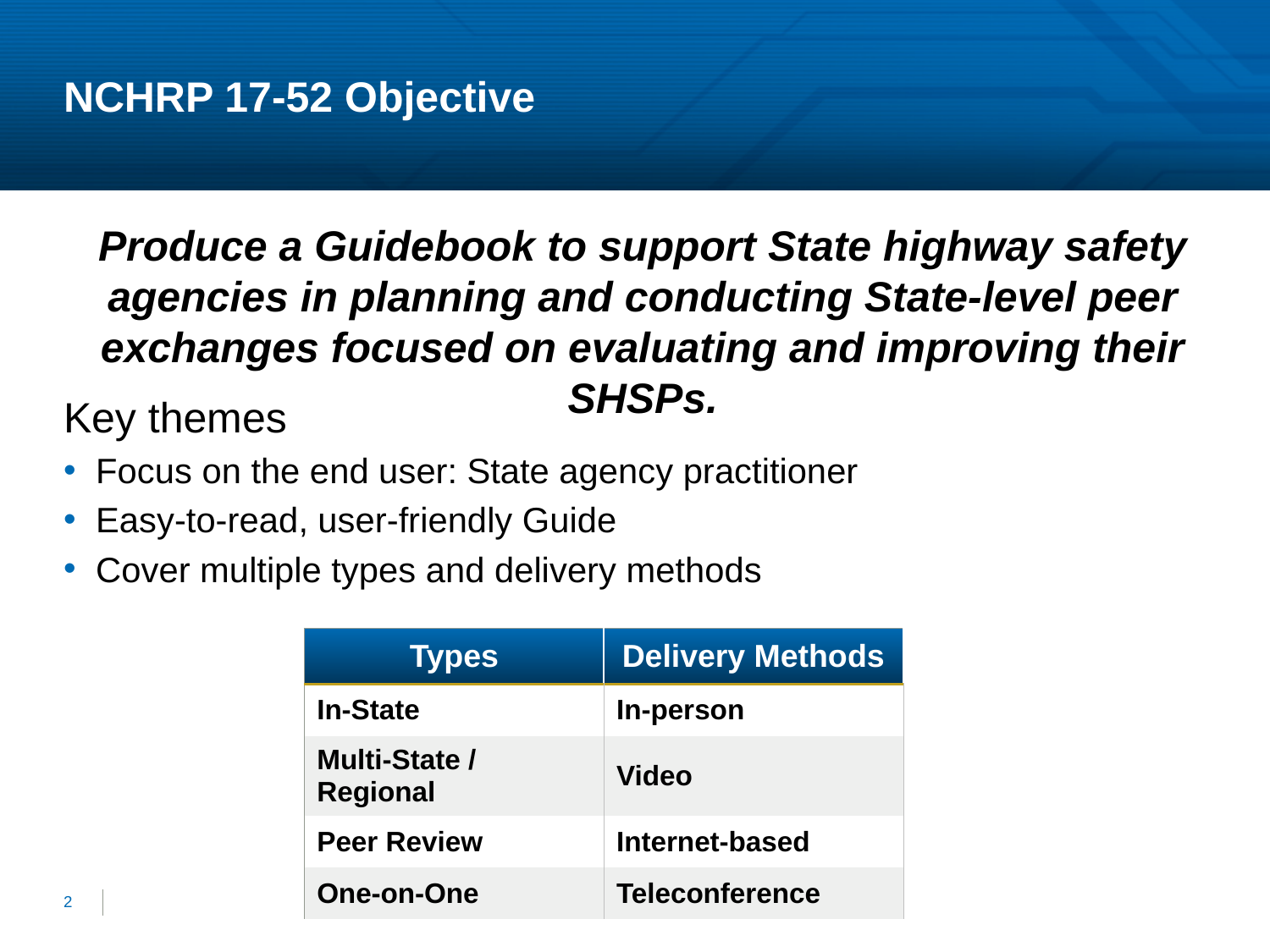

# NCHRP 17-52 Objective
Produce a Guidebook to support State highway safety agencies in planning and conducting State-level peer exchanges focused on evaluating and improving their SHSPs.
Key themes
Focus on the end user: State agency practitioner
Easy-to-read, user-friendly Guide
Cover multiple types and delivery methods

| Types | Delivery Methods |
| --- | --- |
| In-State | In-person |
| Multi-State / Regional | Video |
| Peer Review | Internet-based |
| One-on-One | Teleconference |
2